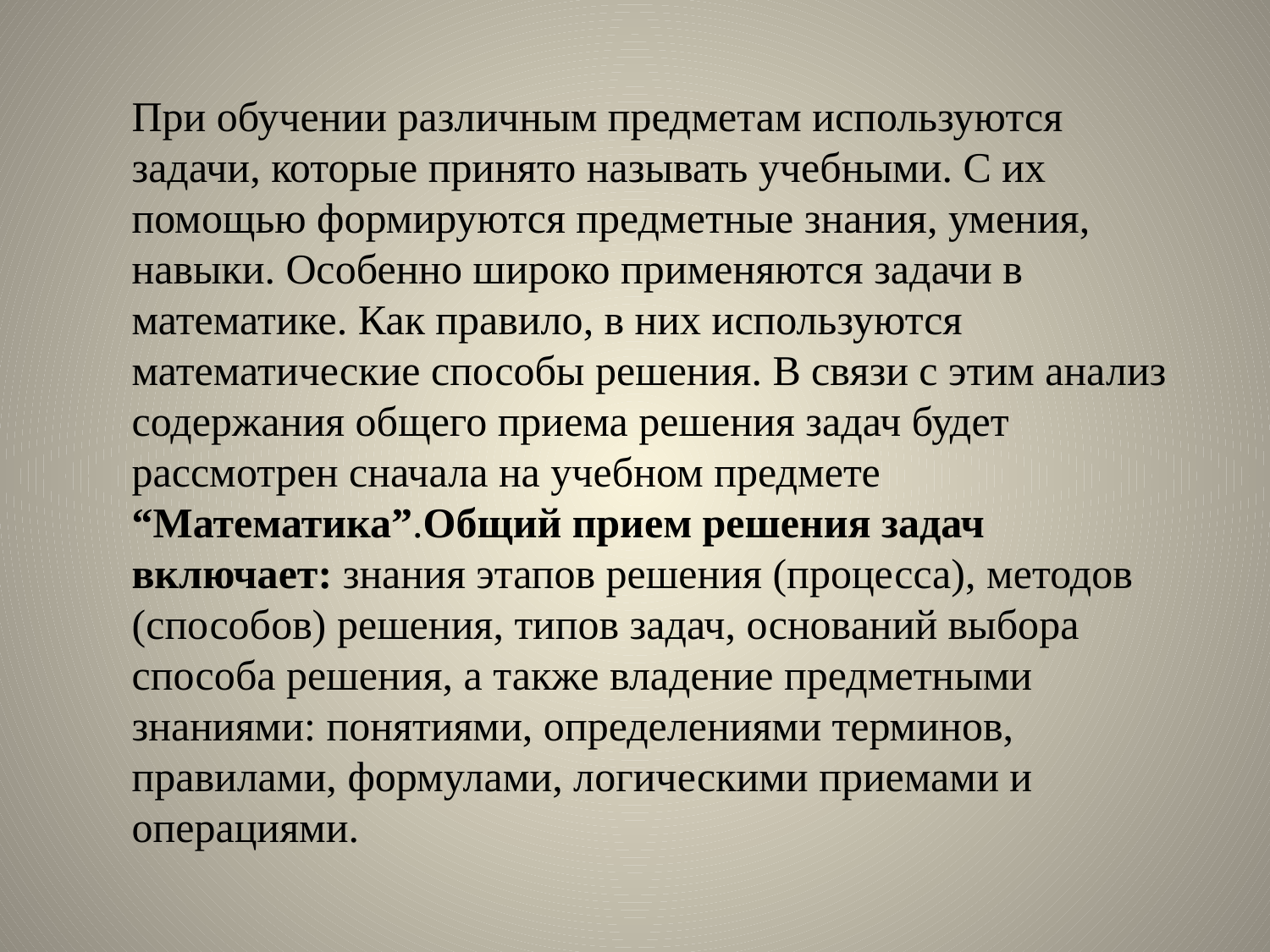

При обучении различным предметам используются задачи, которые принято называть учебными. С их помощью формируются предметные знания, умения, навыки. Особенно широко применяются задачи в математике. Как правило, в них используются математические способы решения. В связи с этим анализ содержания общего приема решения задач будет рассмотрен сначала на учебном предмете “Математика”.Общий прием решения задач включает: знания этапов решения (процесса), методов (способов) решения, типов задач, оснований выбора способа решения, а также владение предметными знаниями: понятиями, определениями терминов, правилами, формулами, логическими приемами и операциями.